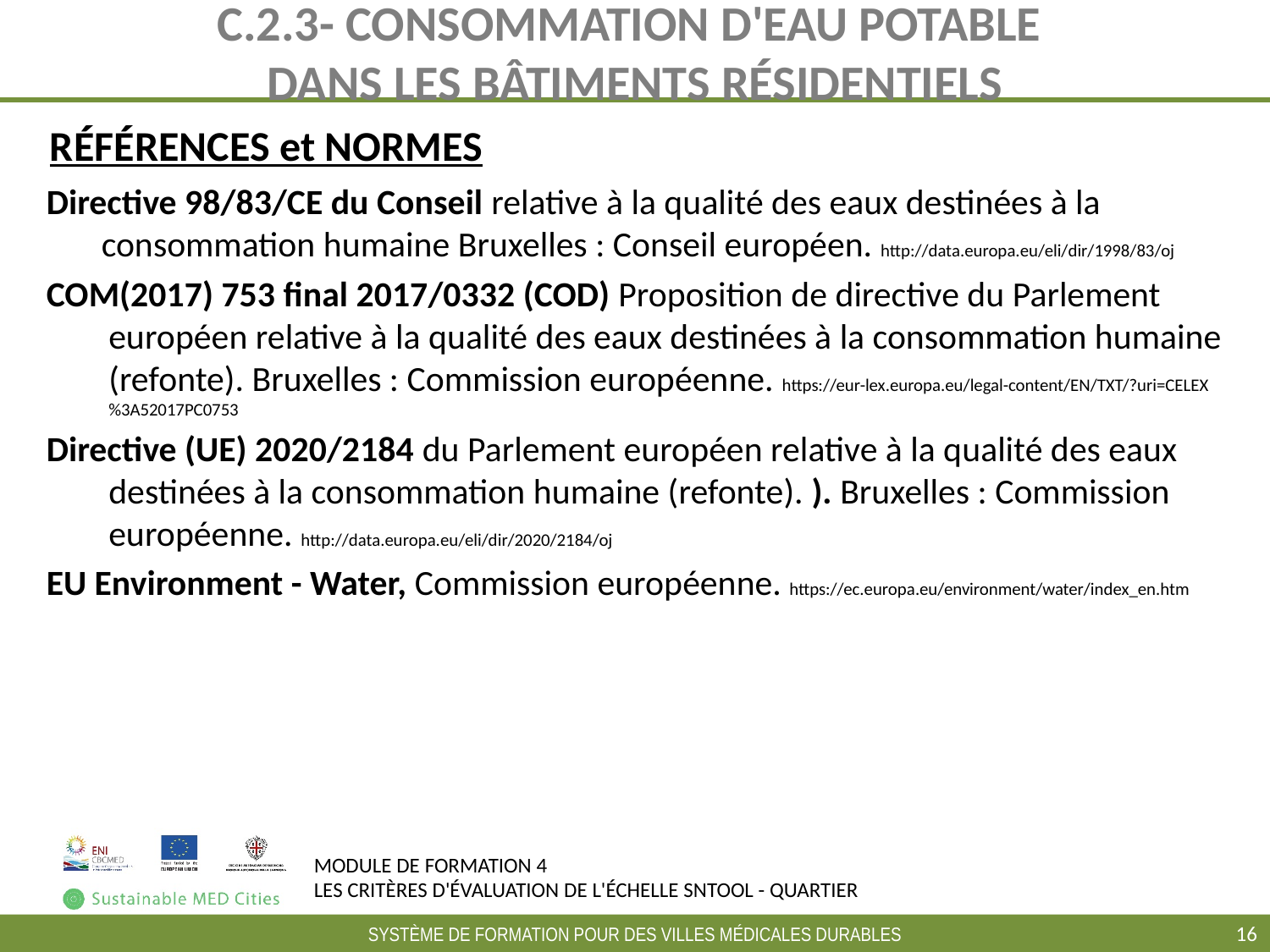

C.2.3- CONSOMMATION D'EAU POTABLE
DANS LES BÂTIMENTS RÉSIDENTIELS
RÉFÉRENCES et NORMES
Directive 98/83/CE du Conseil relative à la qualité des eaux destinées à la consommation humaine Bruxelles : Conseil européen. http://data.europa.eu/eli/dir/1998/83/oj
COM(2017) 753 final 2017/0332 (COD) Proposition de directive du Parlement européen relative à la qualité des eaux destinées à la consommation humaine (refonte). Bruxelles : Commission européenne. https://eur-lex.europa.eu/legal-content/EN/TXT/?uri=CELEX%3A52017PC0753
Directive (UE) 2020/2184 du Parlement européen relative à la qualité des eaux destinées à la consommation humaine (refonte). ). Bruxelles : Commission européenne. http://data.europa.eu/eli/dir/2020/2184/oj
EU Environment - Water, Commission européenne. https://ec.europa.eu/environment/water/index_en.htm

16